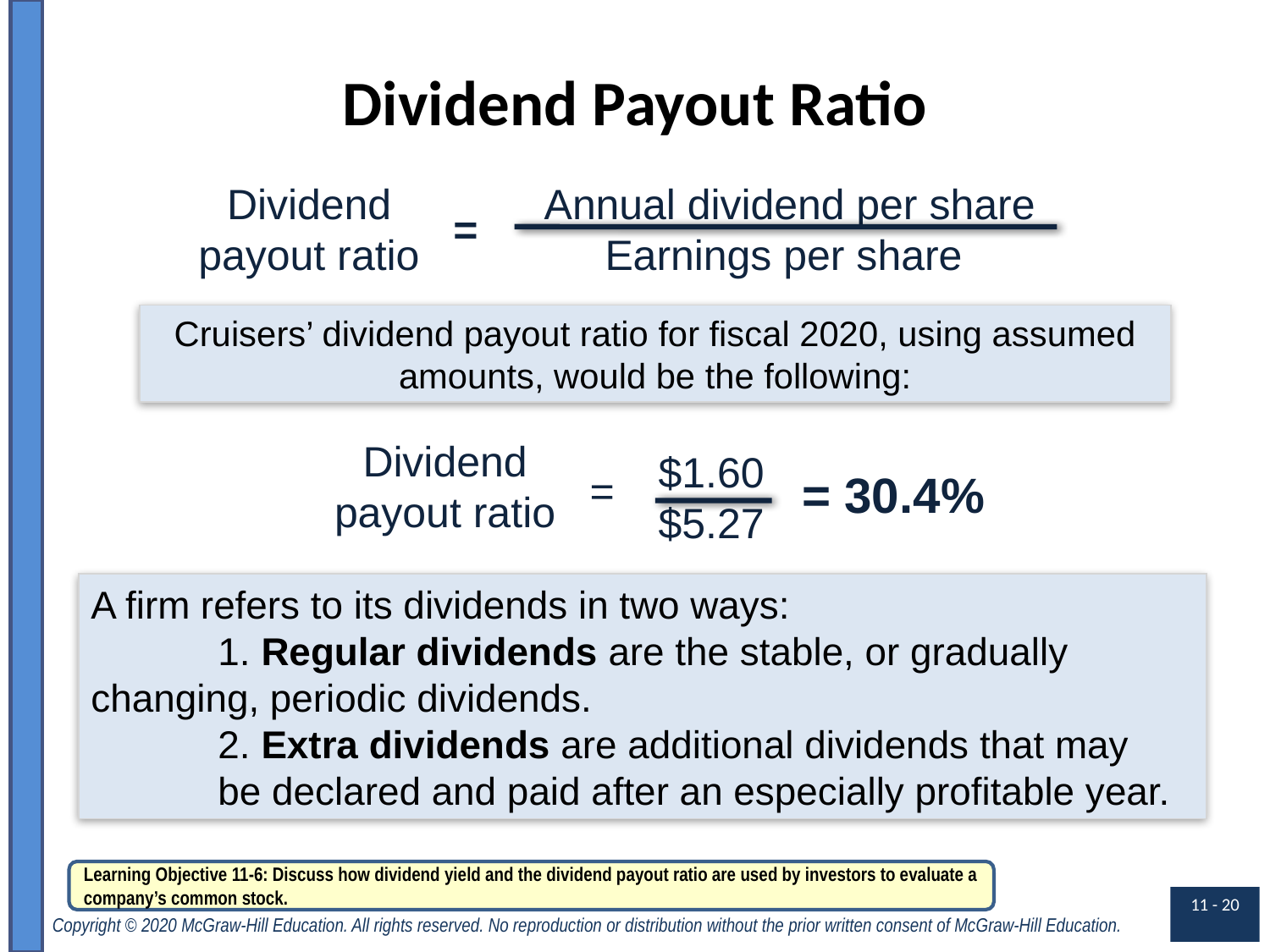

# Dividend Payout Ratio
Dividend
payout ratio
    Annual dividend per share
Earnings per share
=

Cruisers’ dividend payout ratio for fiscal 2020, using assumed amounts, would be the following:
Dividend
payout ratio
   $1.60
 $5.27

=
= 30.4%
A firm refers to its dividends in two ways:
	1. Regular dividends are the stable, or gradually 	changing, periodic dividends.
	2. Extra dividends are additional dividends that may 	be declared and paid after an especially profitable year.
Learning Objective 11-6: Discuss how dividend yield and the dividend payout ratio are used by investors to evaluate a company’s common stock.